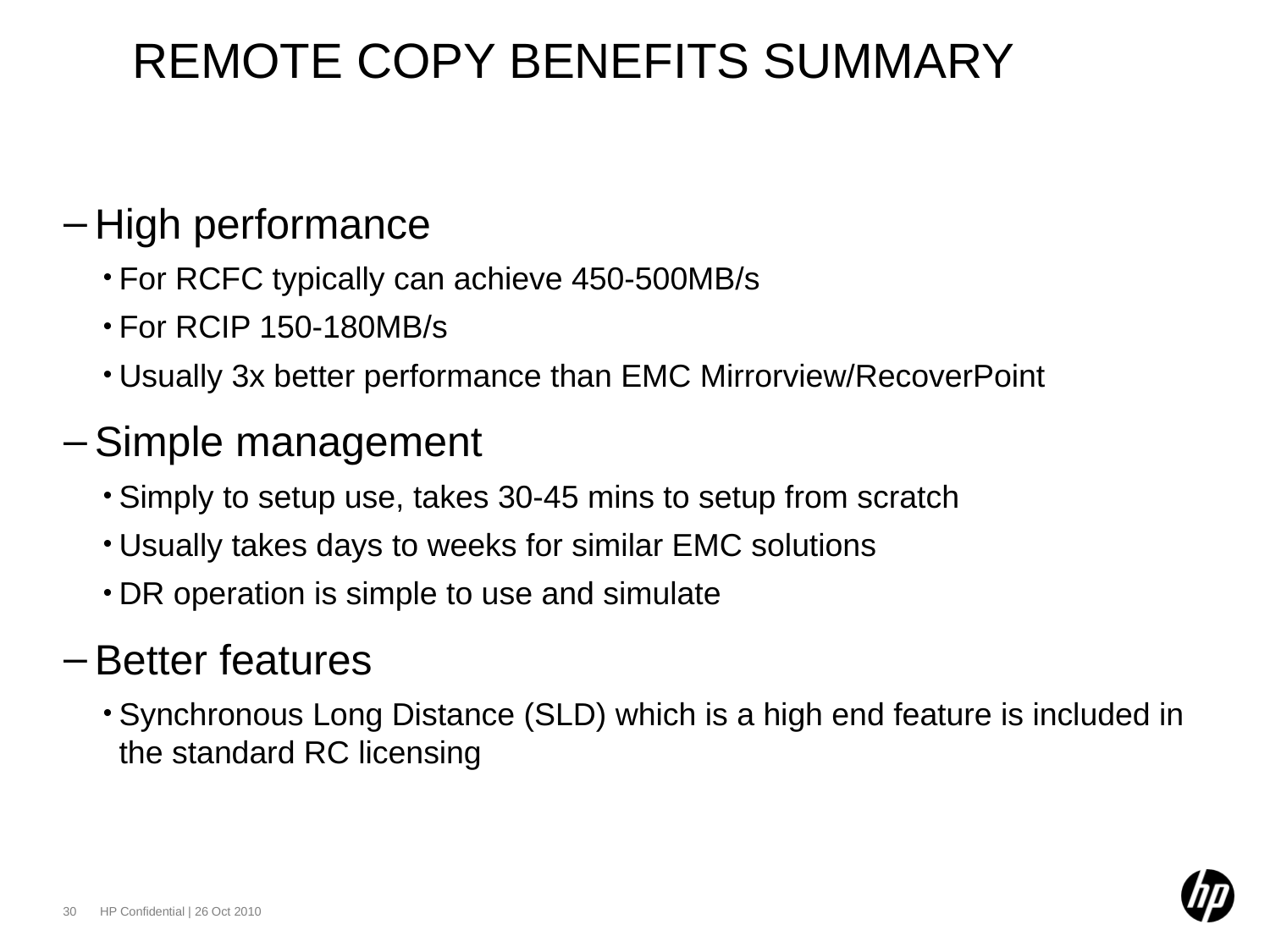

# Remote Copy Benefits Summary
High performance
For RCFC typically can achieve 450-500MB/s
For RCIP 150-180MB/s
Usually 3x better performance than EMC Mirrorview/RecoverPoint
Simple management
Simply to setup use, takes 30-45 mins to setup from scratch
Usually takes days to weeks for similar EMC solutions
DR operation is simple to use and simulate
Better features
Synchronous Long Distance (SLD) which is a high end feature is included in the standard RC licensing